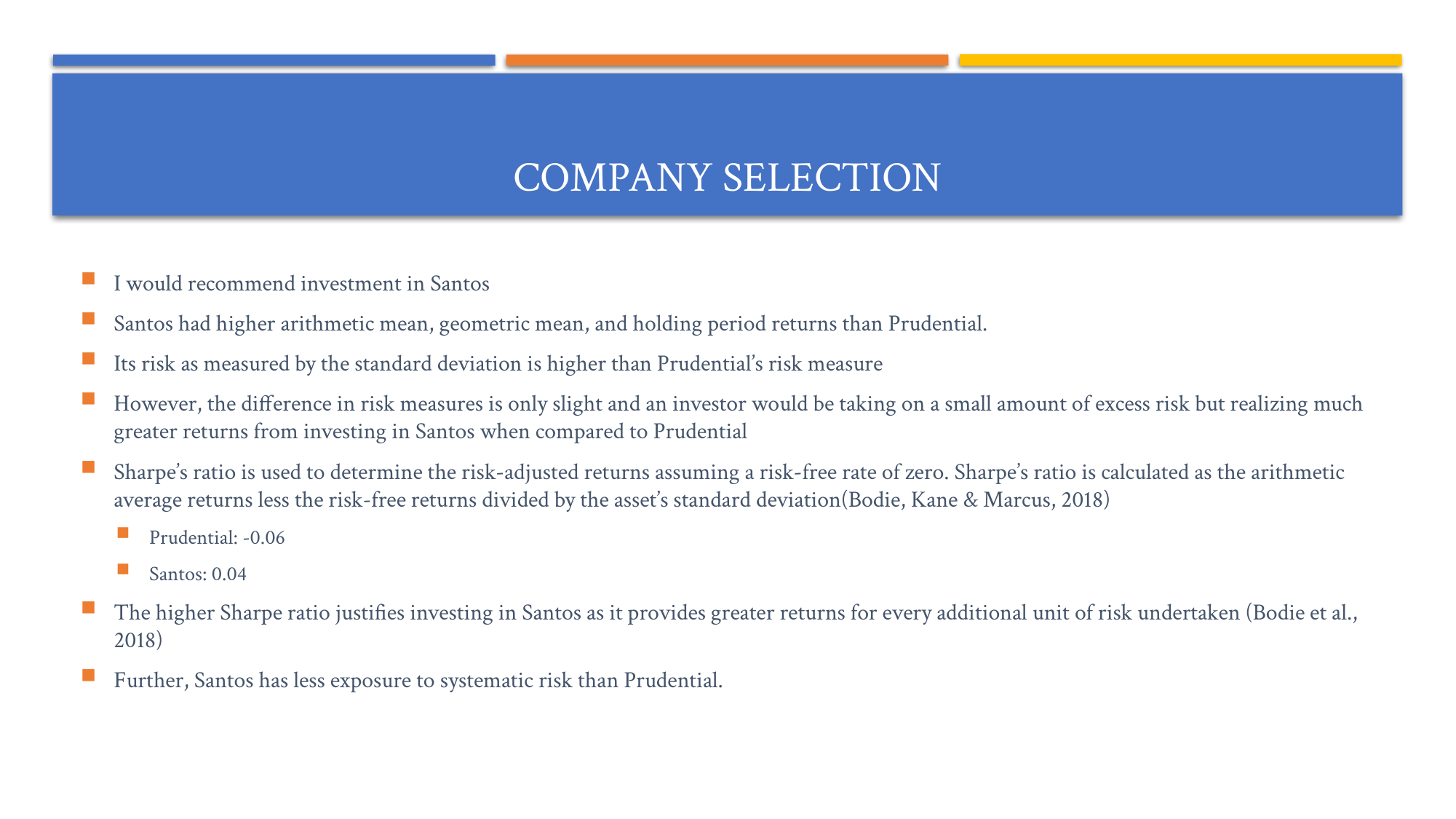

# COMPANY SELECTION
I would recommend investment in Santos
Santos had higher arithmetic mean, geometric mean, and holding period returns than Prudential.
Its risk as measured by the standard deviation is higher than Prudential’s risk measure
However, the difference in risk measures is only slight and an investor would be taking on a small amount of excess risk but realizing much greater returns from investing in Santos when compared to Prudential
Sharpe’s ratio is used to determine the risk-adjusted returns assuming a risk-free rate of zero. Sharpe’s ratio is calculated as the arithmetic average returns less the risk-free returns divided by the asset’s standard deviation(Bodie, Kane & Marcus, 2018)
Prudential: -0.06
Santos: 0.04
The higher Sharpe ratio justifies investing in Santos as it provides greater returns for every additional unit of risk undertaken (Bodie et al., 2018)
Further, Santos has less exposure to systematic risk than Prudential.